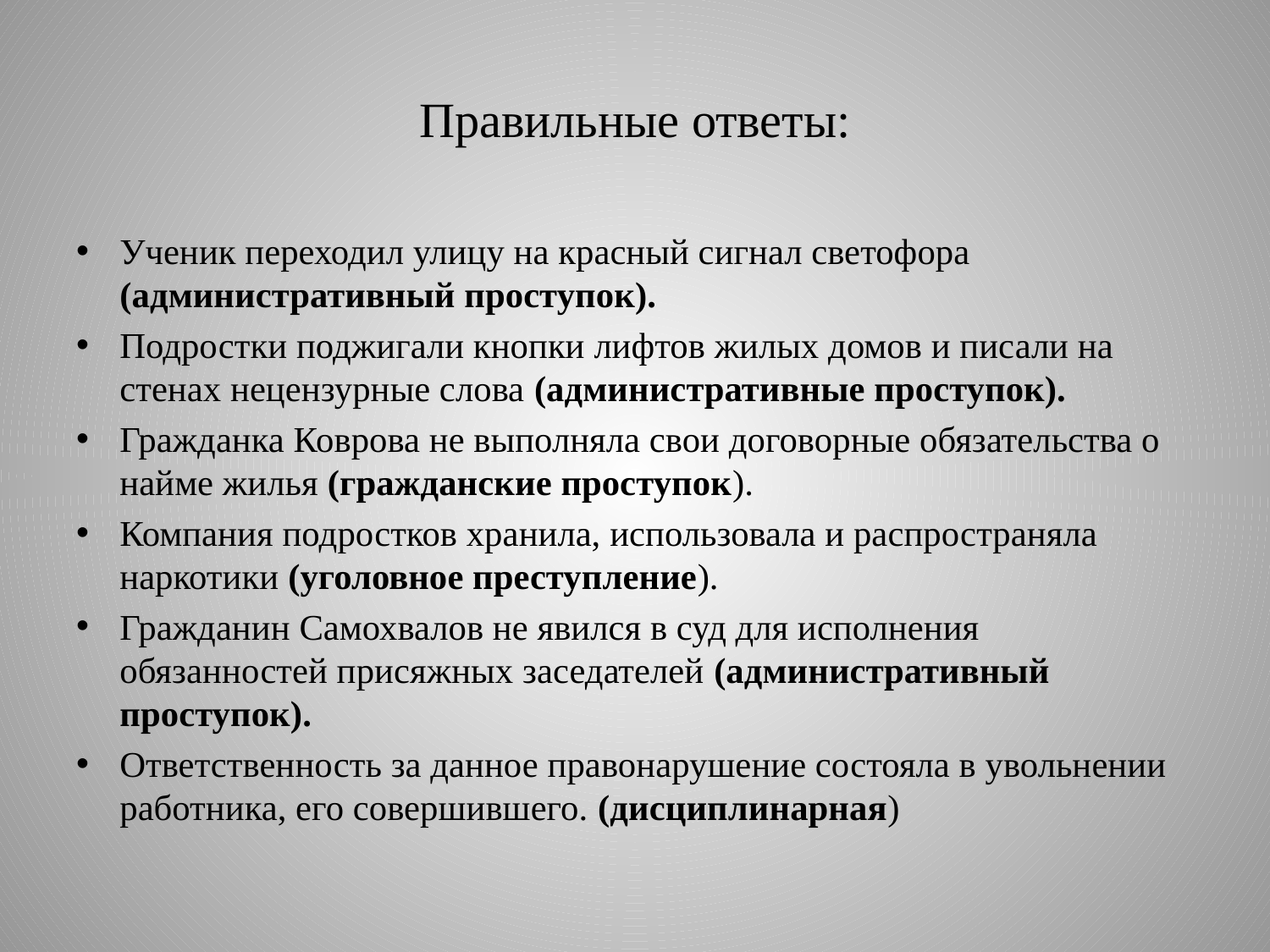

# Правильные ответы:
Ученик переходил улицу на красный сигнал светофора (административный проступок).
Подростки поджигали кнопки лифтов жилых домов и писали на стенах нецензурные слова (административные проступок).
Гражданка Коврова не выполняла свои договорные обязательства о найме жилья (гражданские проступок).
Компания подростков хранила, использовала и распространяла наркотики (уголовное преступление).
Гражданин Самохвалов не явился в суд для исполнения обязанностей присяжных заседателей (административный проступок).
Ответственность за данное правонарушение состояла в увольнении работника, его совершившего. (дисциплинарная)